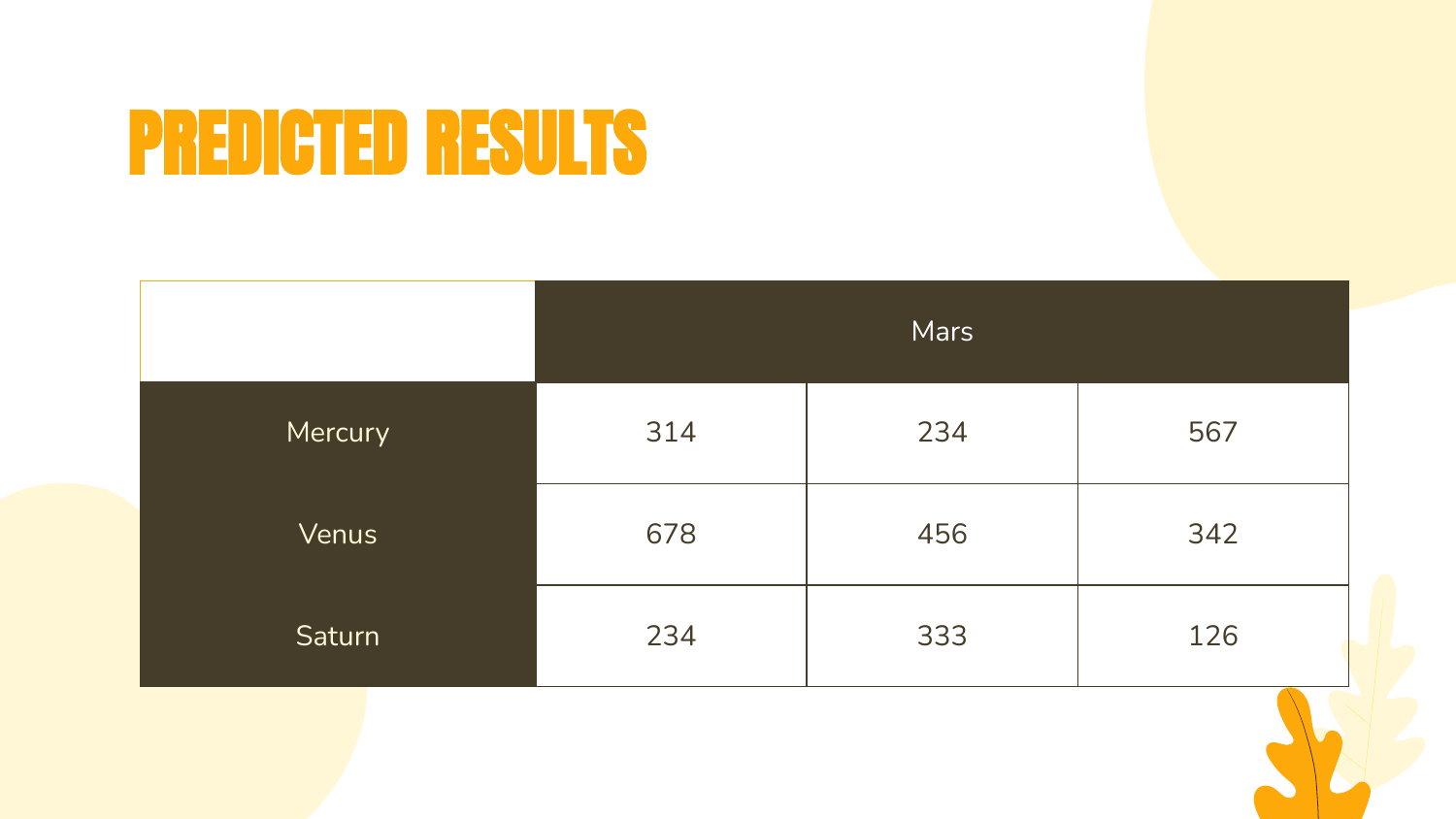

# PREDICTED RESULTS
|  | Mars |  |  |
| --- | --- | --- | --- |
| Mercury | 314 | 234 | 567 |
| Venus | 678 | 456 | 342 |
| Saturn | 234 | 333 | 126 |